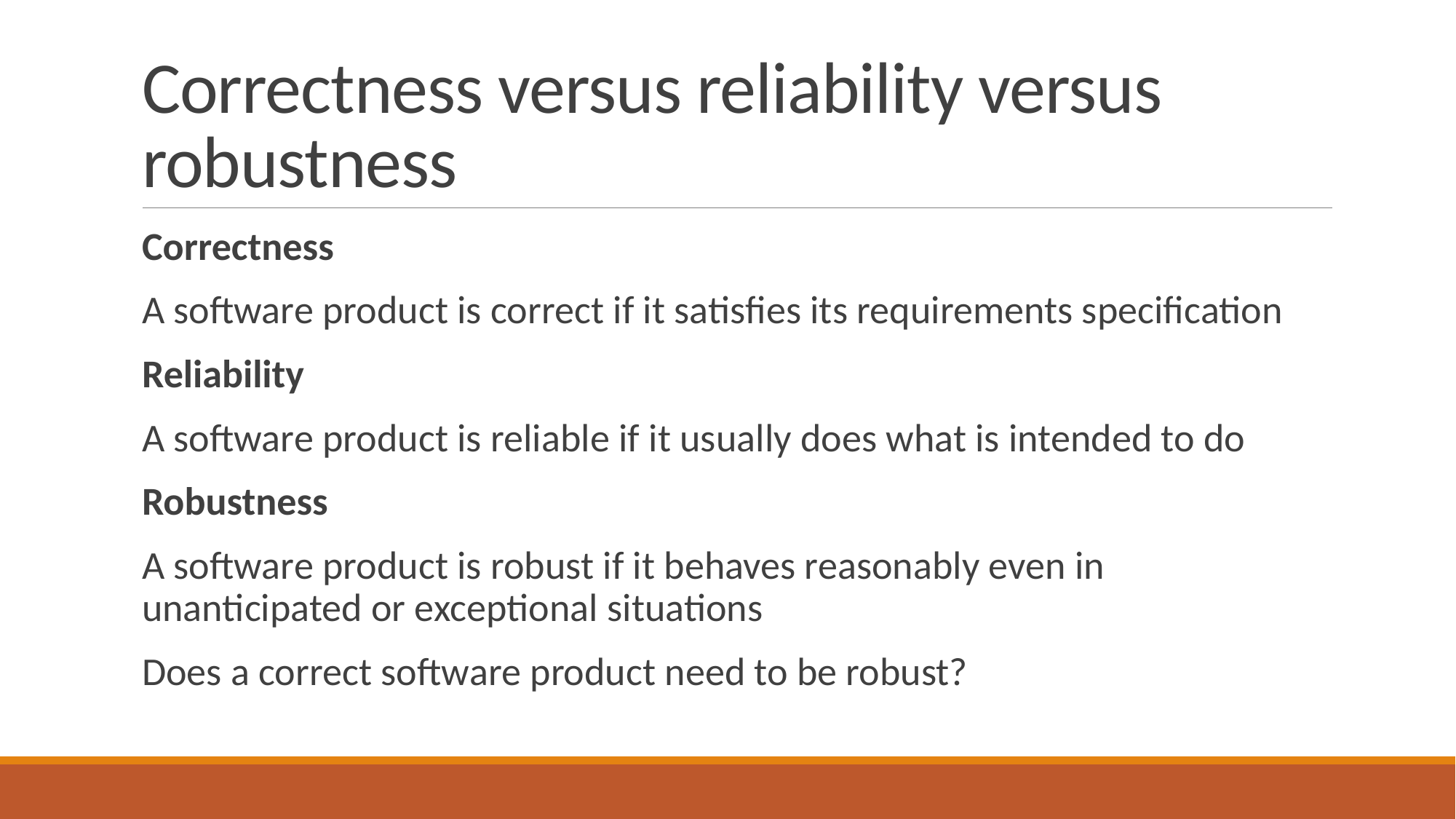

# Correctness versus reliability versus robustness
Correctness
A software product is correct if it satisfies its requirements specification
Reliability
A software product is reliable if it usually does what is intended to do
Robustness
A software product is robust if it behaves reasonably even in unanticipated or exceptional situations
Does a correct software product need to be robust?